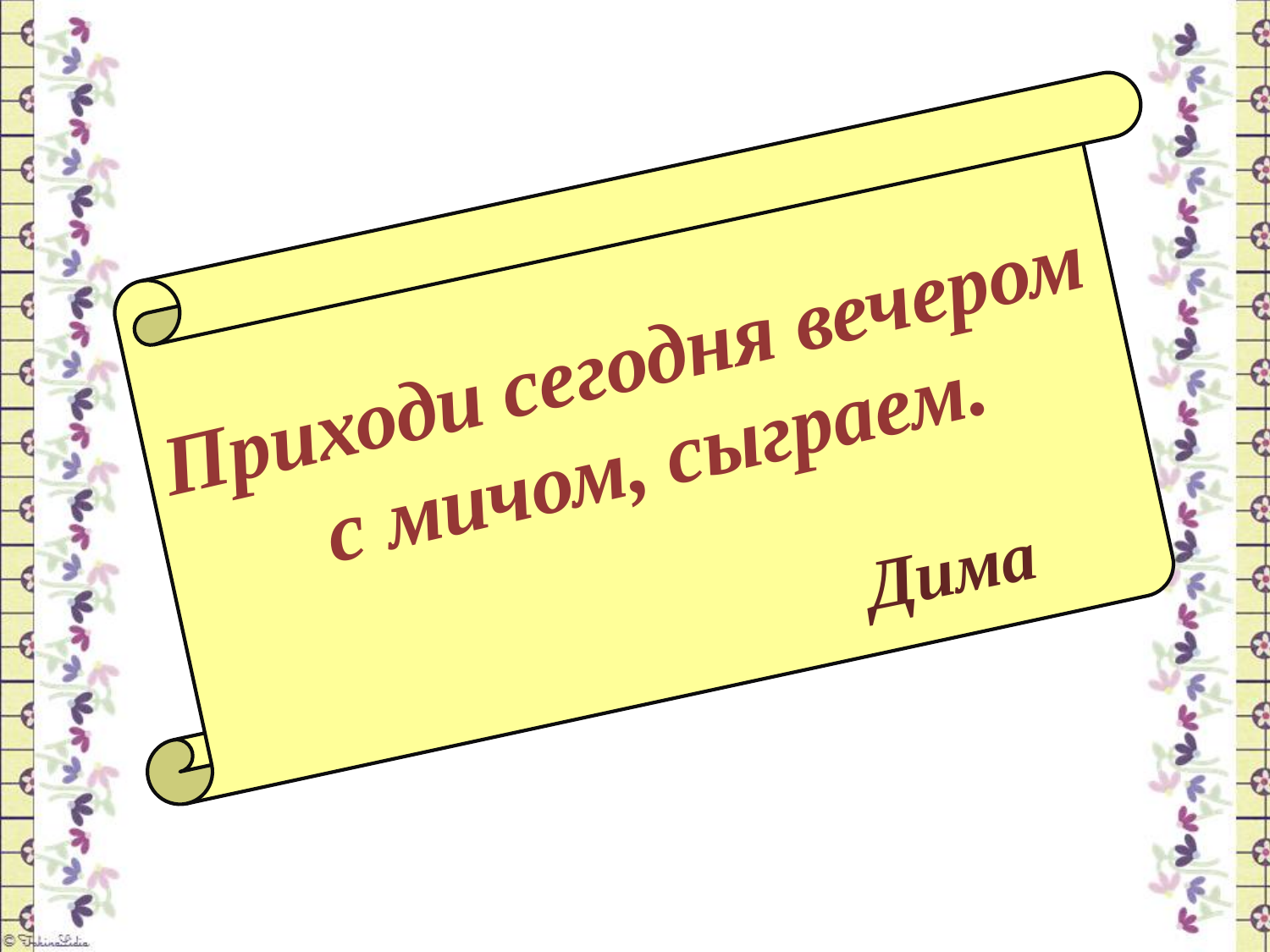

Приходи сегодня вечером
с мичом, сыграем.
Дима